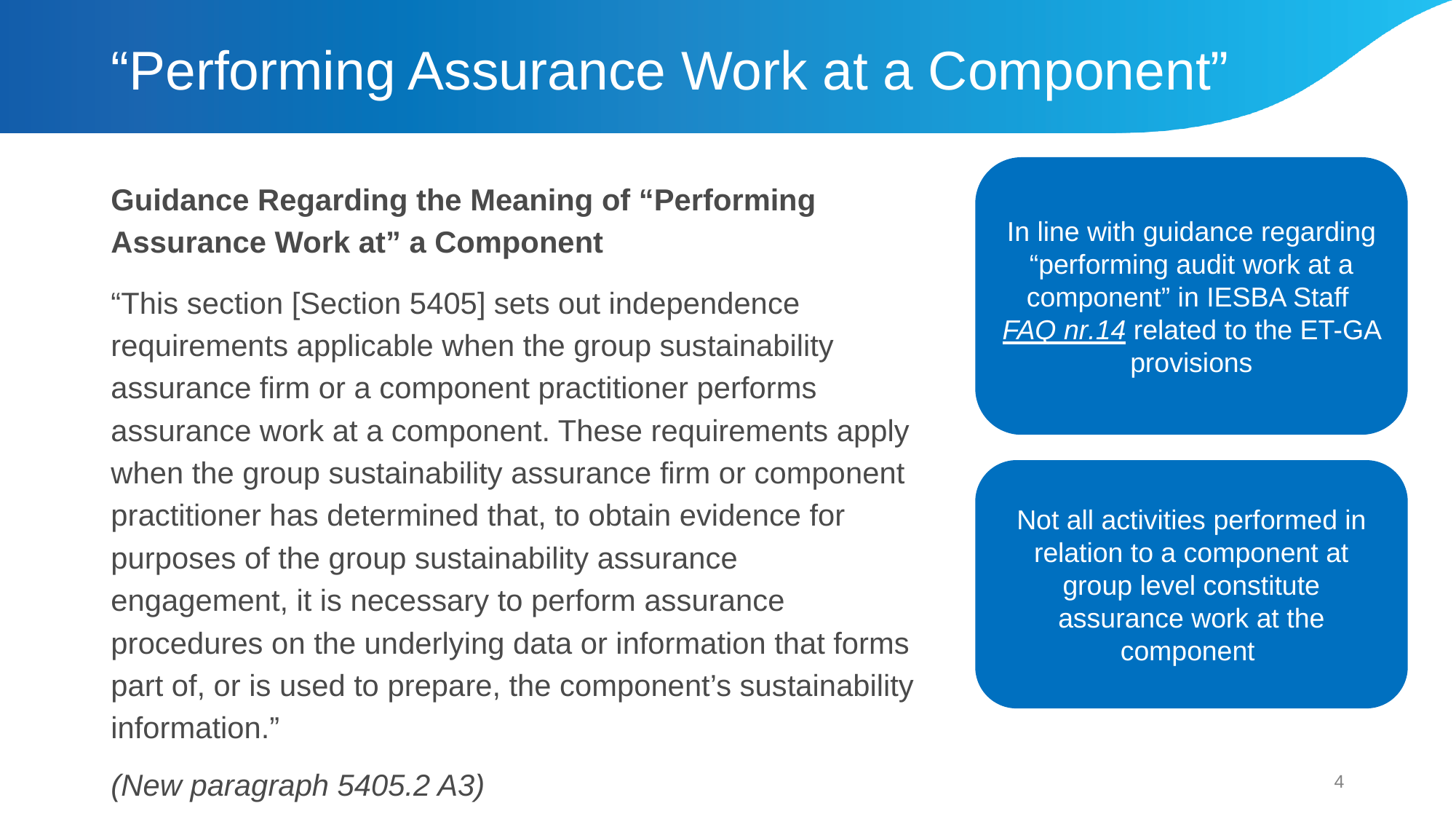

# “Performing Assurance Work at a Component”
In line with guidance regarding “performing audit work at a component” in IESBA Staff FAQ nr.14 related to the ET-GA provisions
Guidance Regarding the Meaning of “Performing Assurance Work at” a Component
“This section [Section 5405] sets out independence requirements applicable when the group sustainability assurance firm or a component practitioner performs assurance work at a component. These requirements apply when the group sustainability assurance firm or component practitioner has determined that, to obtain evidence for purposes of the group sustainability assurance engagement, it is necessary to perform assurance procedures on the underlying data or information that forms part of, or is used to prepare, the component’s sustainability information.”
(New paragraph 5405.2 A3)
Not all activities performed in relation to a component at group level constitute assurance work at the component
4